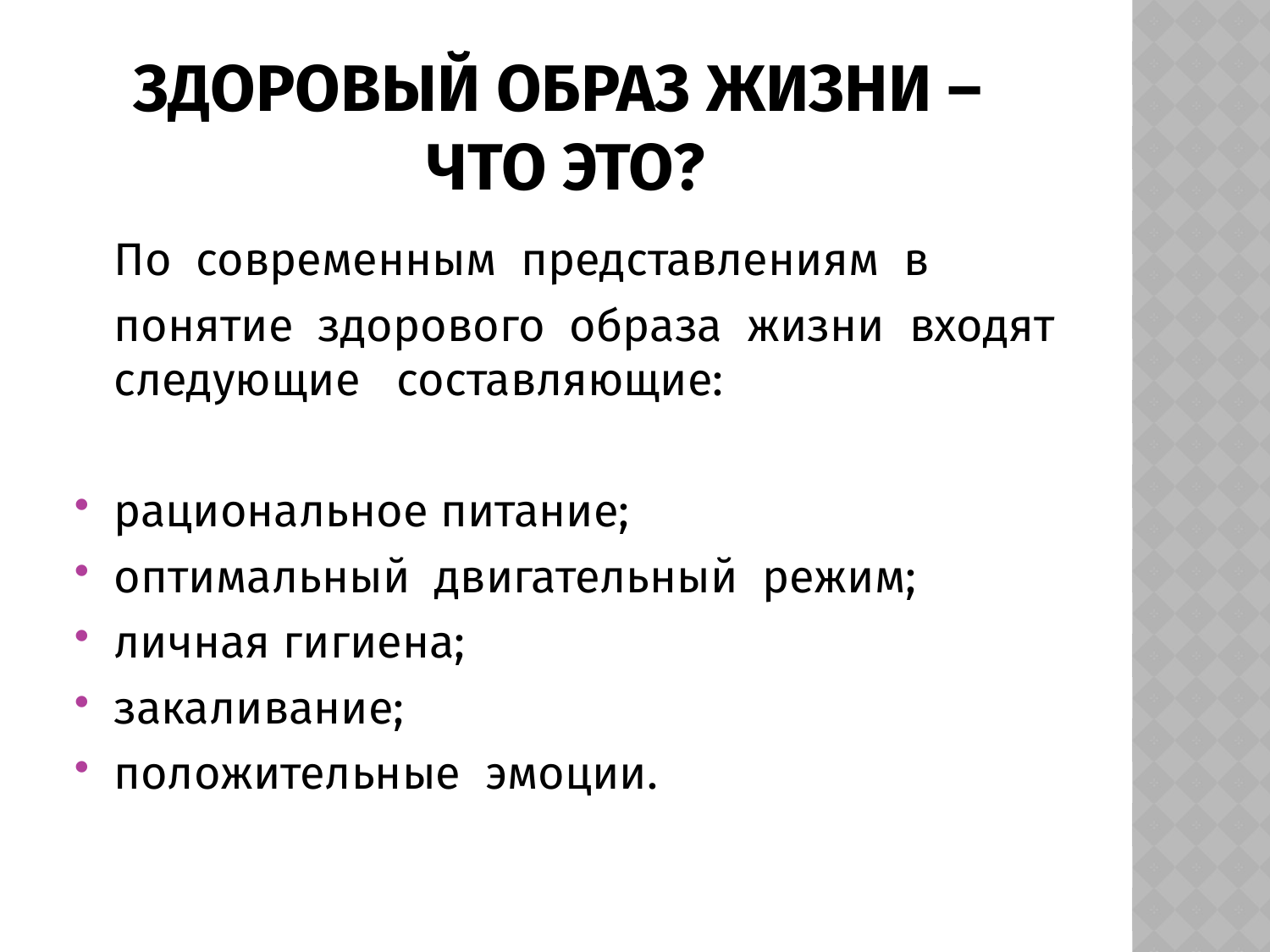

# Здоровый образ жизни – что это?
	По  современным  представлениям  в
	понятие  здорового  образа  жизни  входят следующие   составляющие:

рациональное питание;
оптимальный  двигательный  режим;
личная гигиена;
закаливание;
положительные  эмоции.